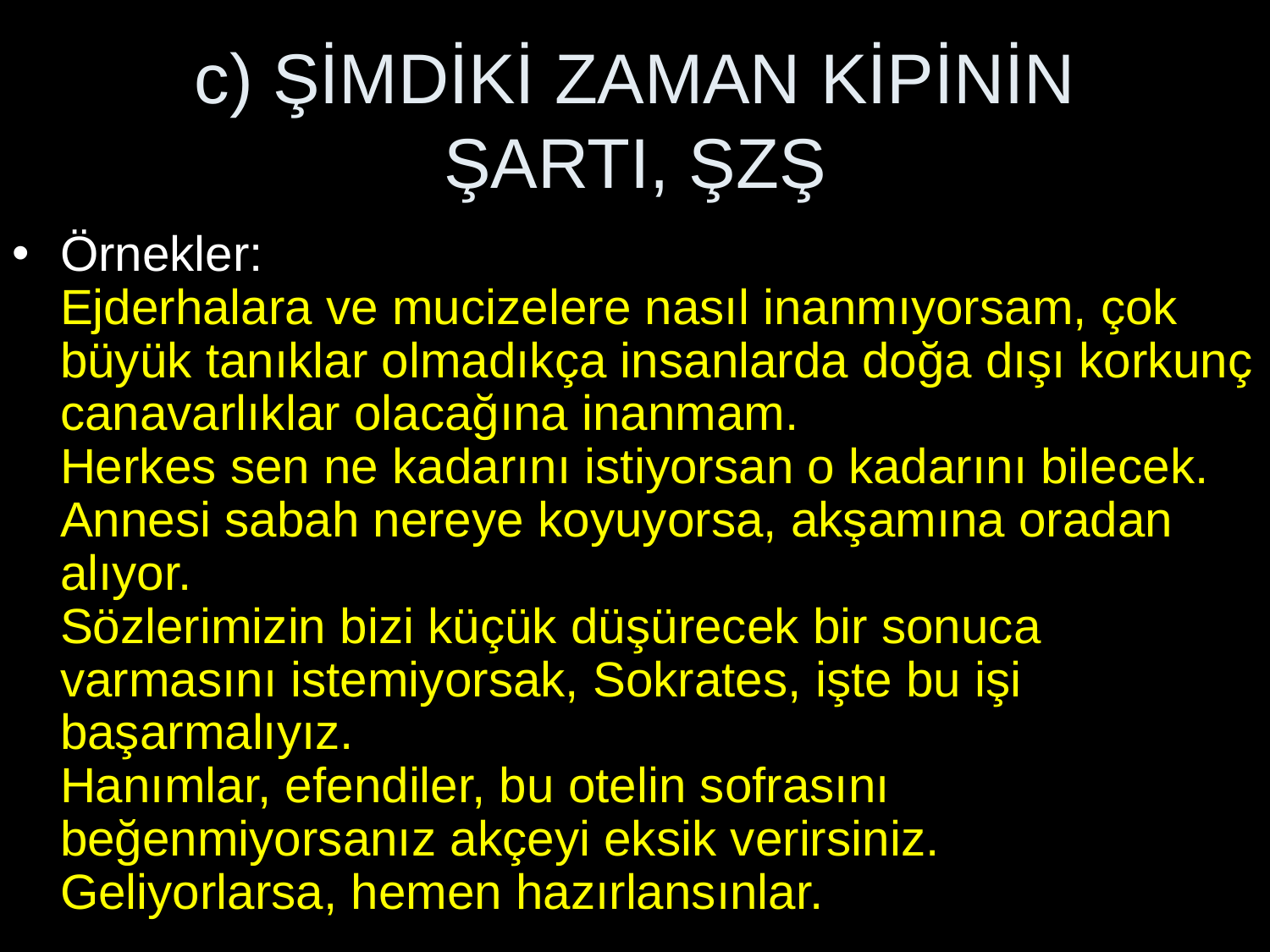

# c) ŞİMDİKİ ZAMAN KİPİNİN ŞARTI, ŞZŞ
Örnekler:
Ejderhalara ve mucizelere nasıl inanmıyorsam, çok büyük tanıklar olmadıkça insanlarda doğa dışı korkunç canavarlıklar olacağına inanmam.
Herkes sen ne kadarını istiyorsan o kadarını bilecek.
Annesi sabah nereye koyuyorsa, akşamına oradan alıyor.
Sözlerimizin bizi küçük düşürecek bir sonuca varmasını istemiyorsak, Sokrates, işte bu işi başarmalıyız.
Hanımlar, efendiler, bu otelin sofrasını beğenmiyorsanız akçeyi eksik verirsiniz.
Geliyorlarsa, hemen hazırlansınlar.